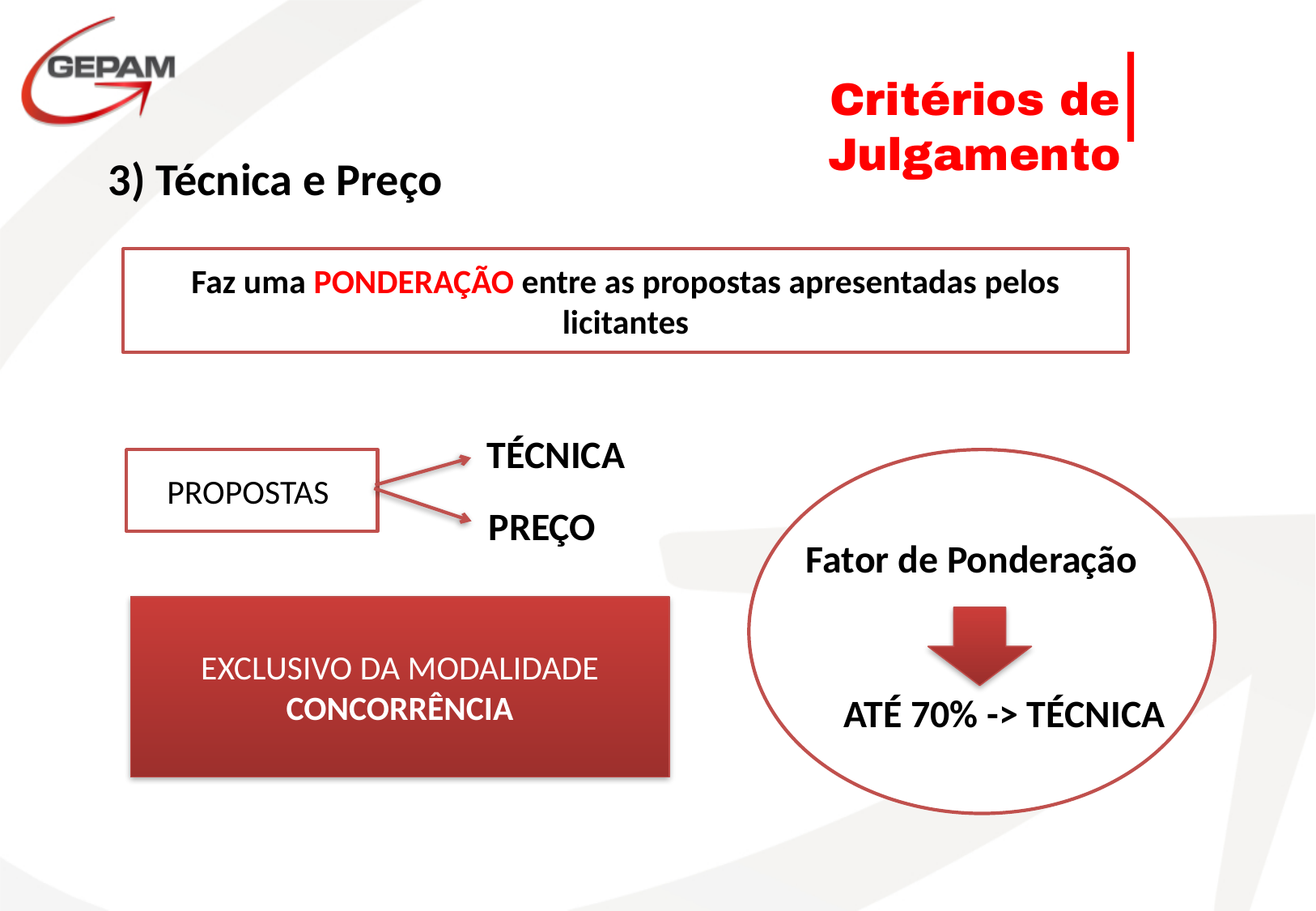

Critérios de Julgamento
3) Técnica e Preço

Faz uma PONDERAÇÃO entre as propostas apresentadas pelos licitantes
TÉCNICA
PROPOSTAS

PREÇO
Fator de Ponderação
EXCLUSIVO DA MODALIDADE CONCORRÊNCIA

ATÉ 70% -> TÉCNICA